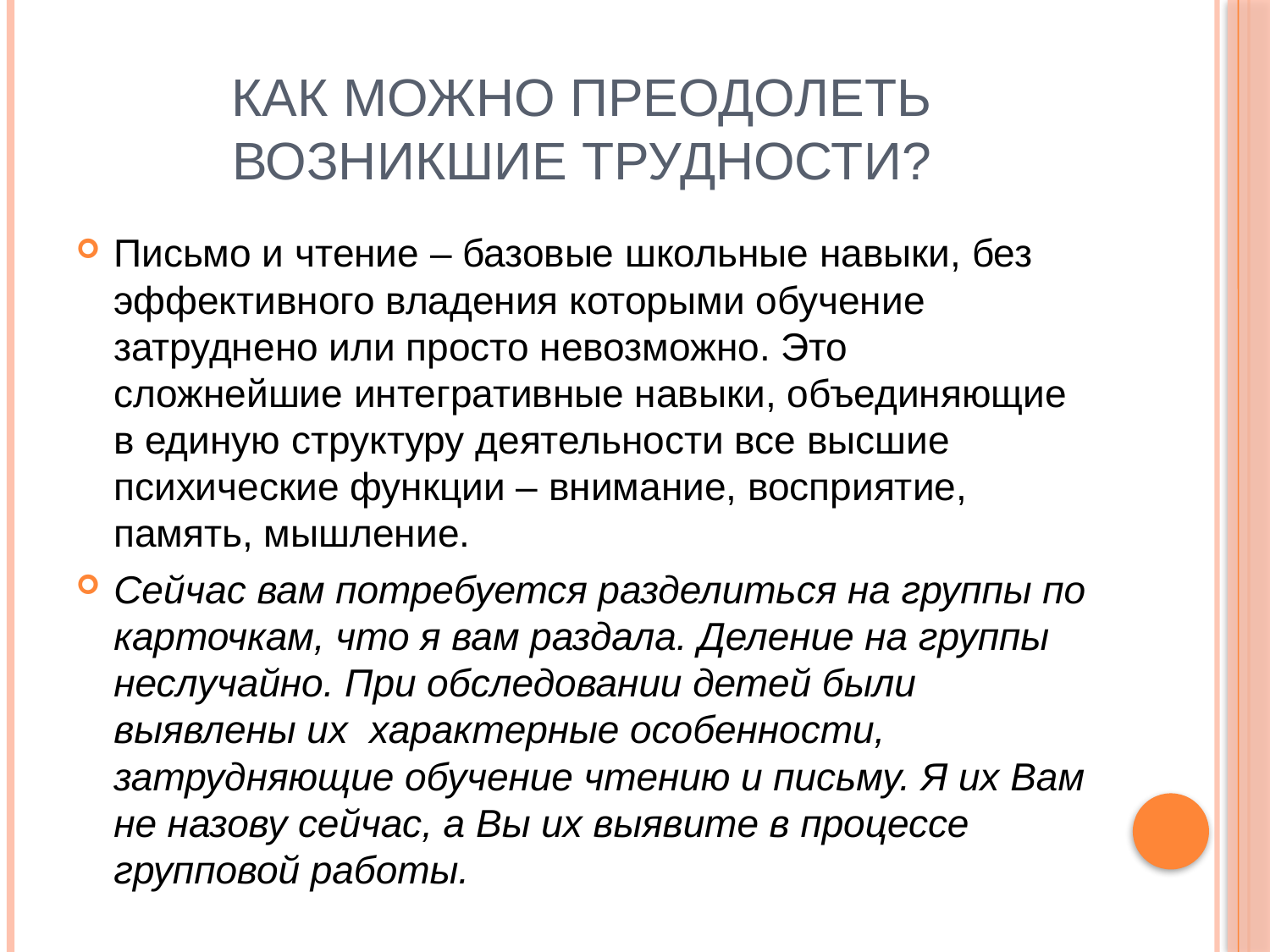

# Как можно преодолеть возникшие трудности?
Письмо и чтение – базовые школьные навыки, без эффективного владения которыми обучение затруднено или просто невозможно. Это сложнейшие интегративные навыки, объединяющие в единую структуру деятельности все высшие психические функции – внимание, восприятие, память, мышление.
Сейчас вам потребуется разделиться на группы по карточкам, что я вам раздала. Деление на группы неслучайно. При обследовании детей были выявлены их  характерные особенности, затрудняющие обучение чтению и письму. Я их Вам не назову сейчас, а Вы их выявите в процессе групповой работы.